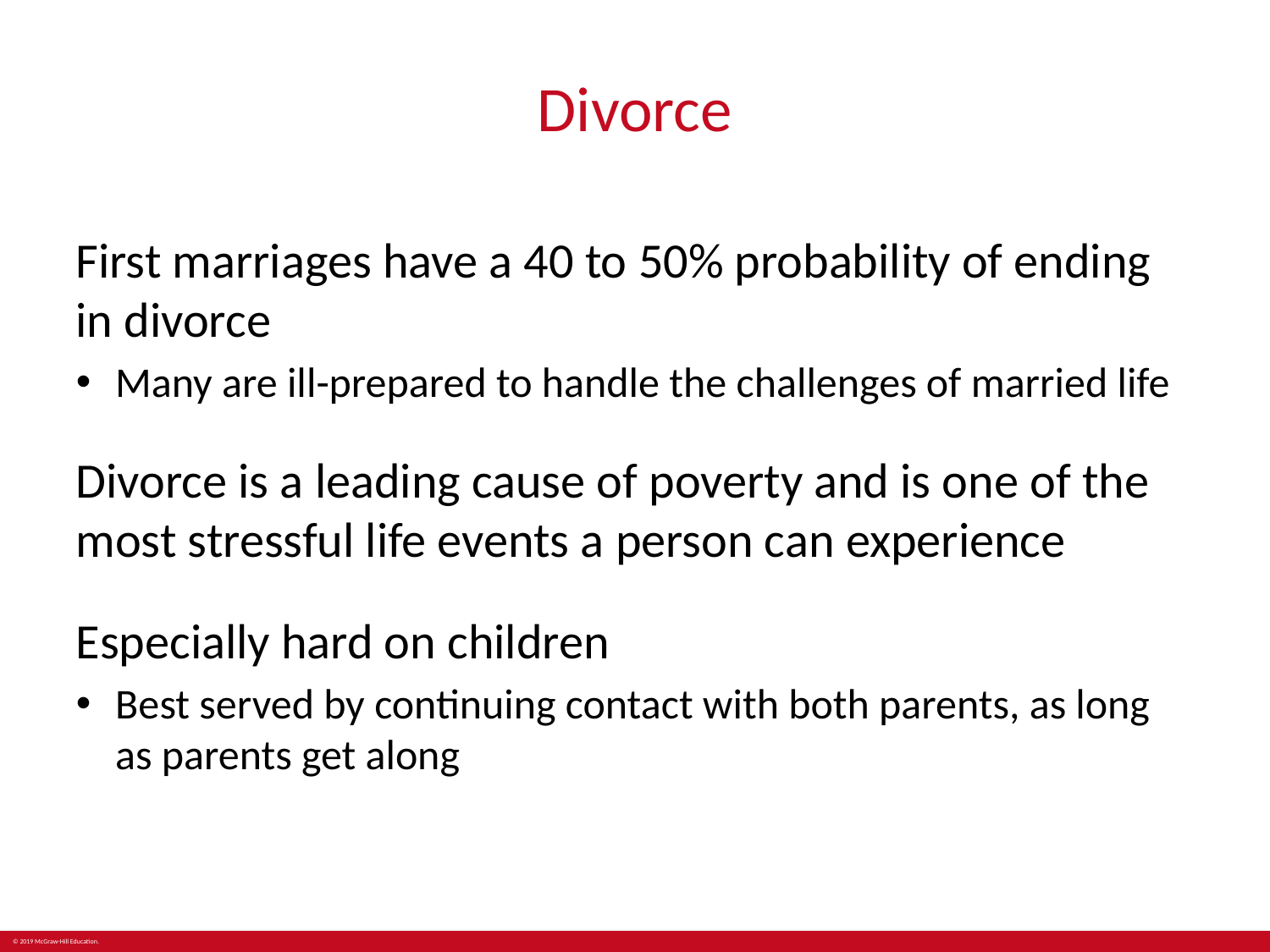

# Divorce
First marriages have a 40 to 50% probability of ending in divorce
Many are ill-prepared to handle the challenges of married life
Divorce is a leading cause of poverty and is one of the most stressful life events a person can experience
Especially hard on children
Best served by continuing contact with both parents, as long as parents get along